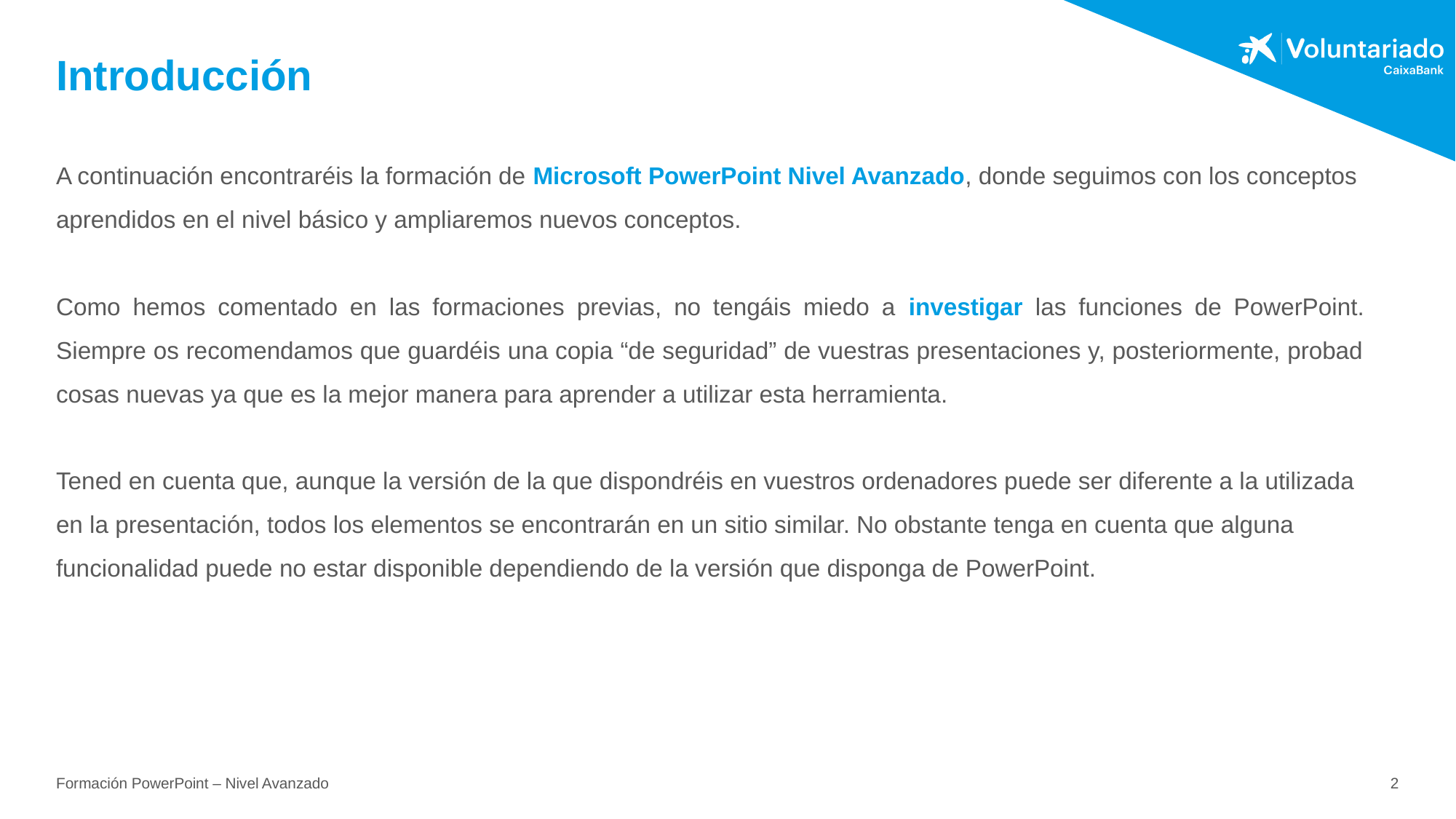

# Introducción
A continuación encontraréis la formación de Microsoft PowerPoint Nivel Avanzado, donde seguimos con los conceptos aprendidos en el nivel básico y ampliaremos nuevos conceptos.

Como hemos comentado en las formaciones previas, no tengáis miedo a investigar las funciones de PowerPoint. Siempre os recomendamos que guardéis una copia “de seguridad” de vuestras presentaciones y, posteriormente, probad cosas nuevas ya que es la mejor manera para aprender a utilizar esta herramienta.

Tened en cuenta que, aunque la versión de la que dispondréis en vuestros ordenadores puede ser diferente a la utilizada en la presentación, todos los elementos se encontrarán en un sitio similar. No obstante tenga en cuenta que alguna funcionalidad puede no estar disponible dependiendo de la versión que disponga de PowerPoint.